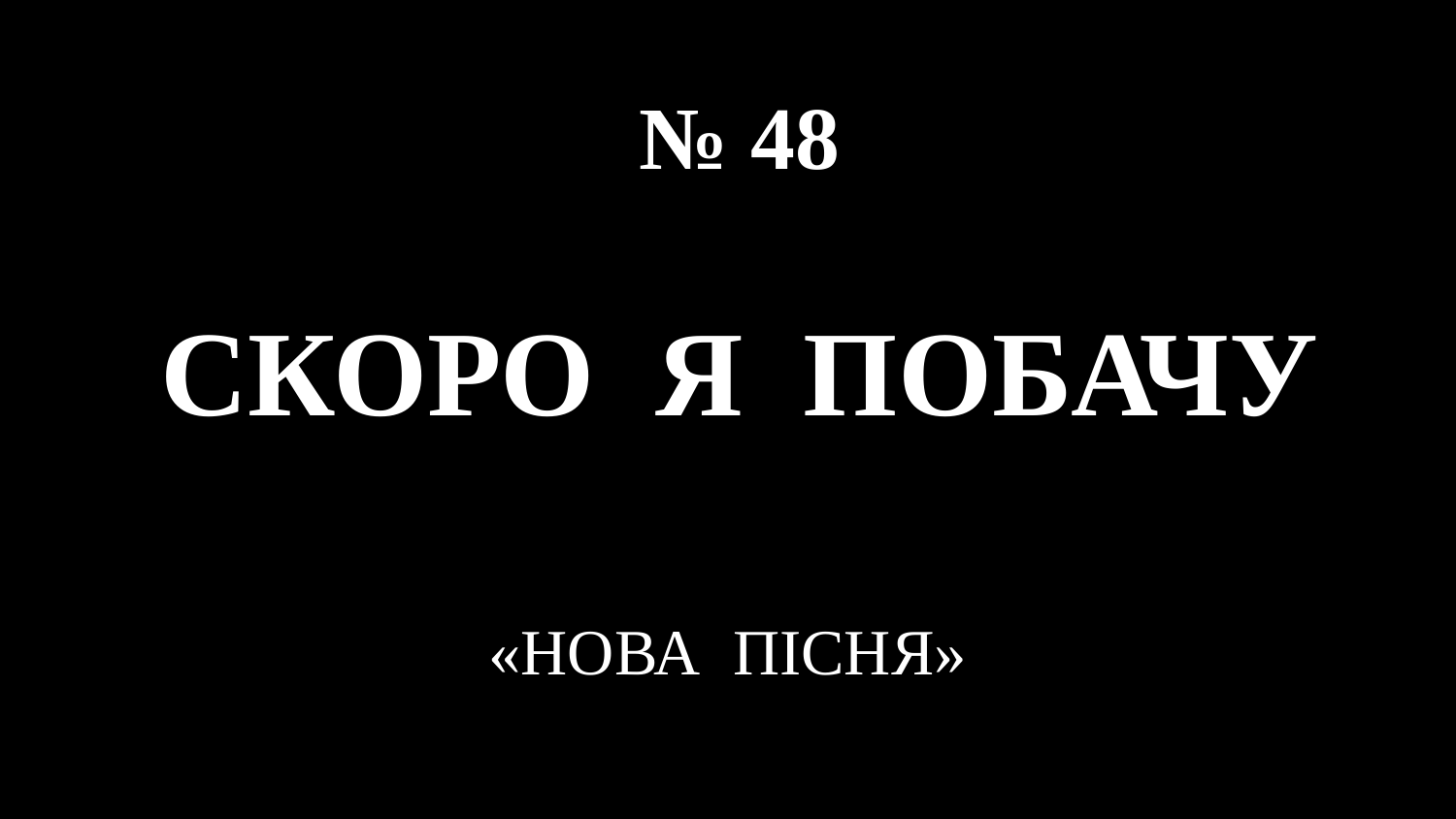

# № 48 СКОРО  Я  ПОБАЧУ
«НОВА  ПІСНЯ»